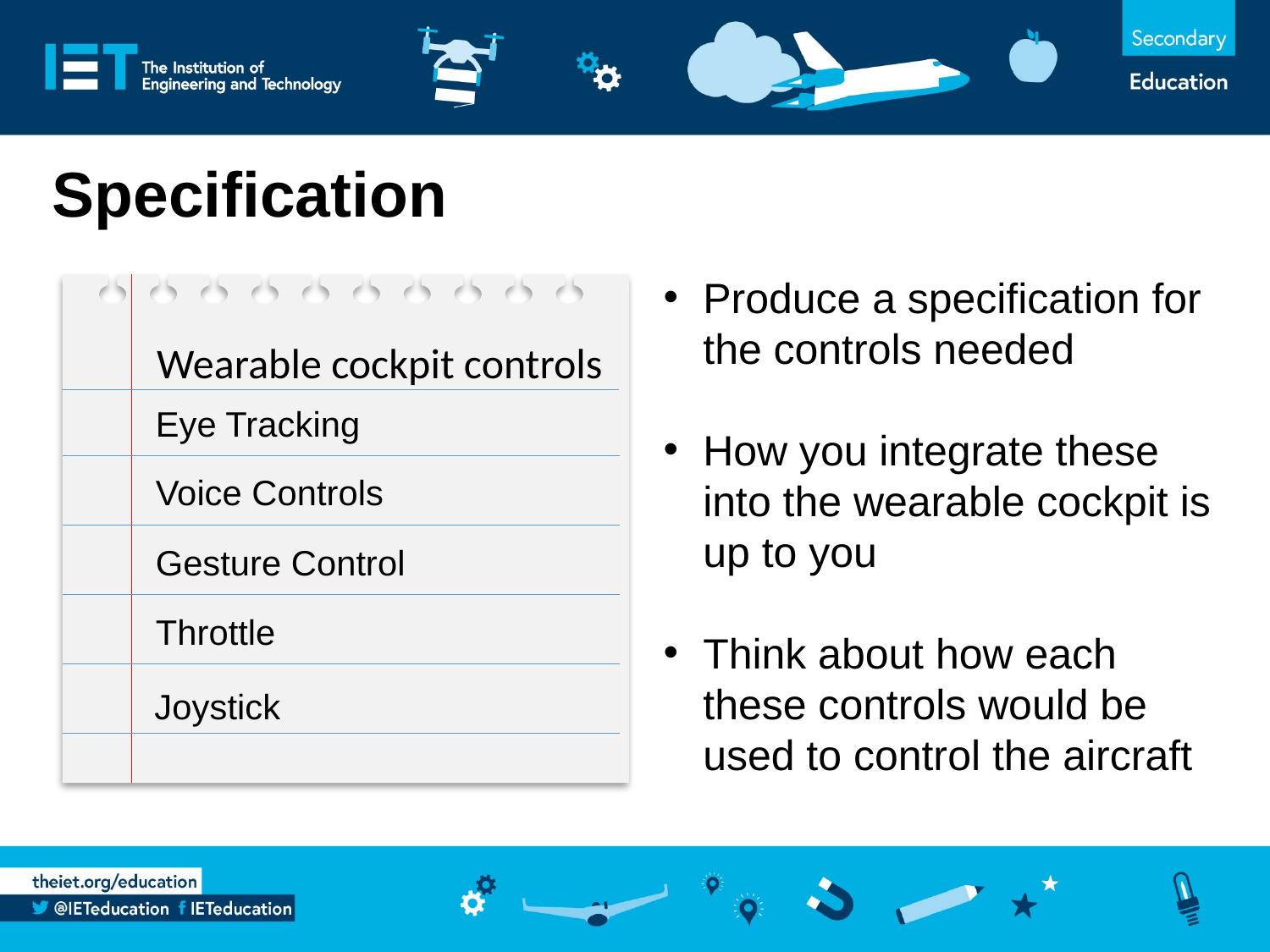

Specification
Produce a specification for the controls needed

How you integrate these into the wearable cockpit is up to you

Think about how each these controls would be used to control the aircraft

Wearable cockpit controls
Eye Tracking
Voice Controls
Gesture Control
Throttle
Joystick